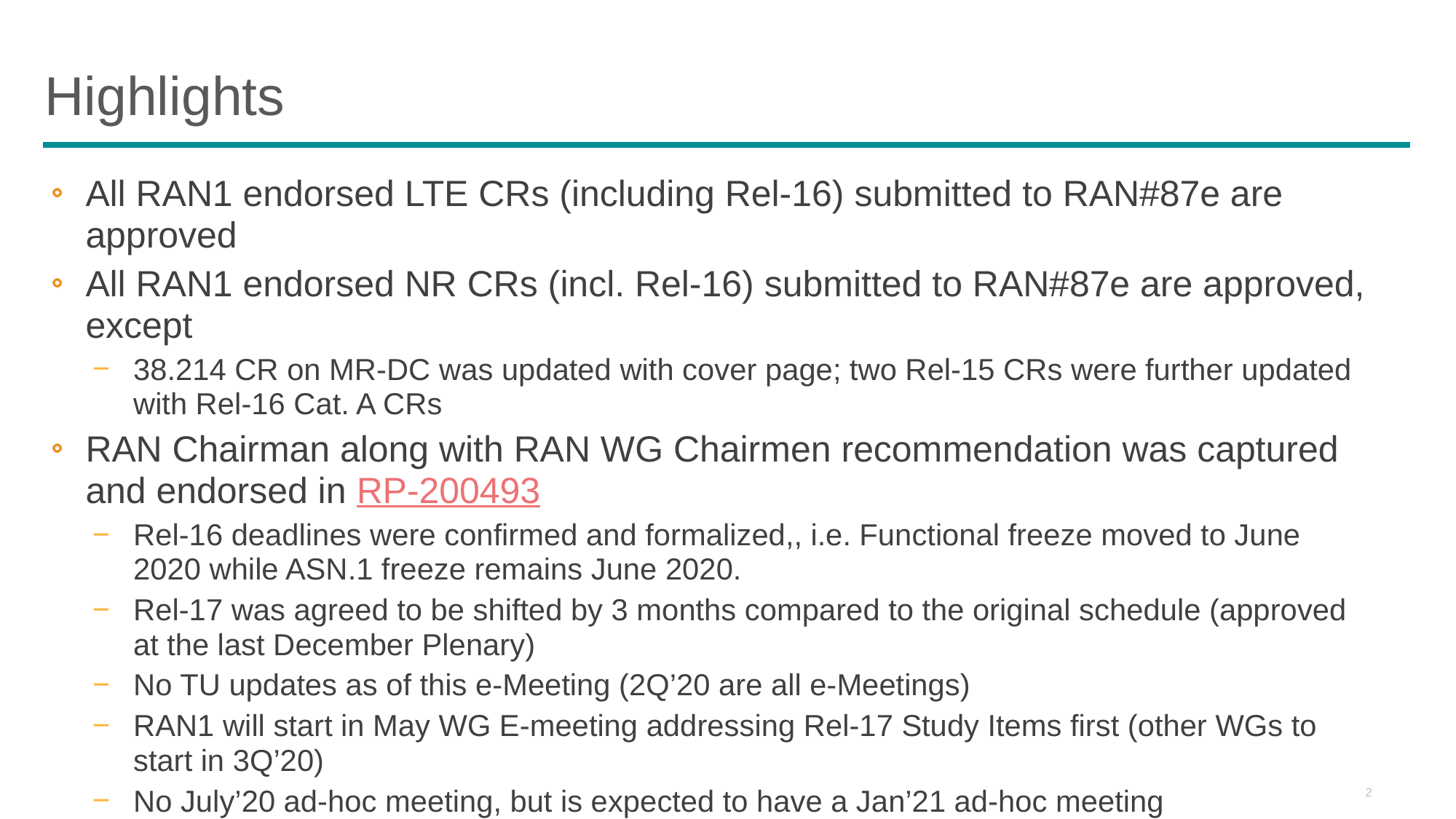

# Highlights
All RAN1 endorsed LTE CRs (including Rel-16) submitted to RAN#87e are approved
All RAN1 endorsed NR CRs (incl. Rel-16) submitted to RAN#87e are approved, except
38.214 CR on MR-DC was updated with cover page; two Rel-15 CRs were further updated with Rel-16 Cat. A CRs
RAN Chairman along with RAN WG Chairmen recommendation was captured and endorsed in RP-200493
Rel-16 deadlines were confirmed and formalized,, i.e. Functional freeze moved to June 2020 while ASN.1 freeze remains June 2020.
Rel-17 was agreed to be shifted by 3 months compared to the original schedule (approved at the last December Plenary)
No TU updates as of this e-Meeting (2Q’20 are all e-Meetings)
RAN1 will start in May WG E-meeting addressing Rel-17 Study Items first (other WGs to start in 3Q’20)
No July’20 ad-hoc meeting, but is expected to have a Jan’21 ad-hoc meeting
Some discussion on Rel-16 UE features as noted in RP-200502